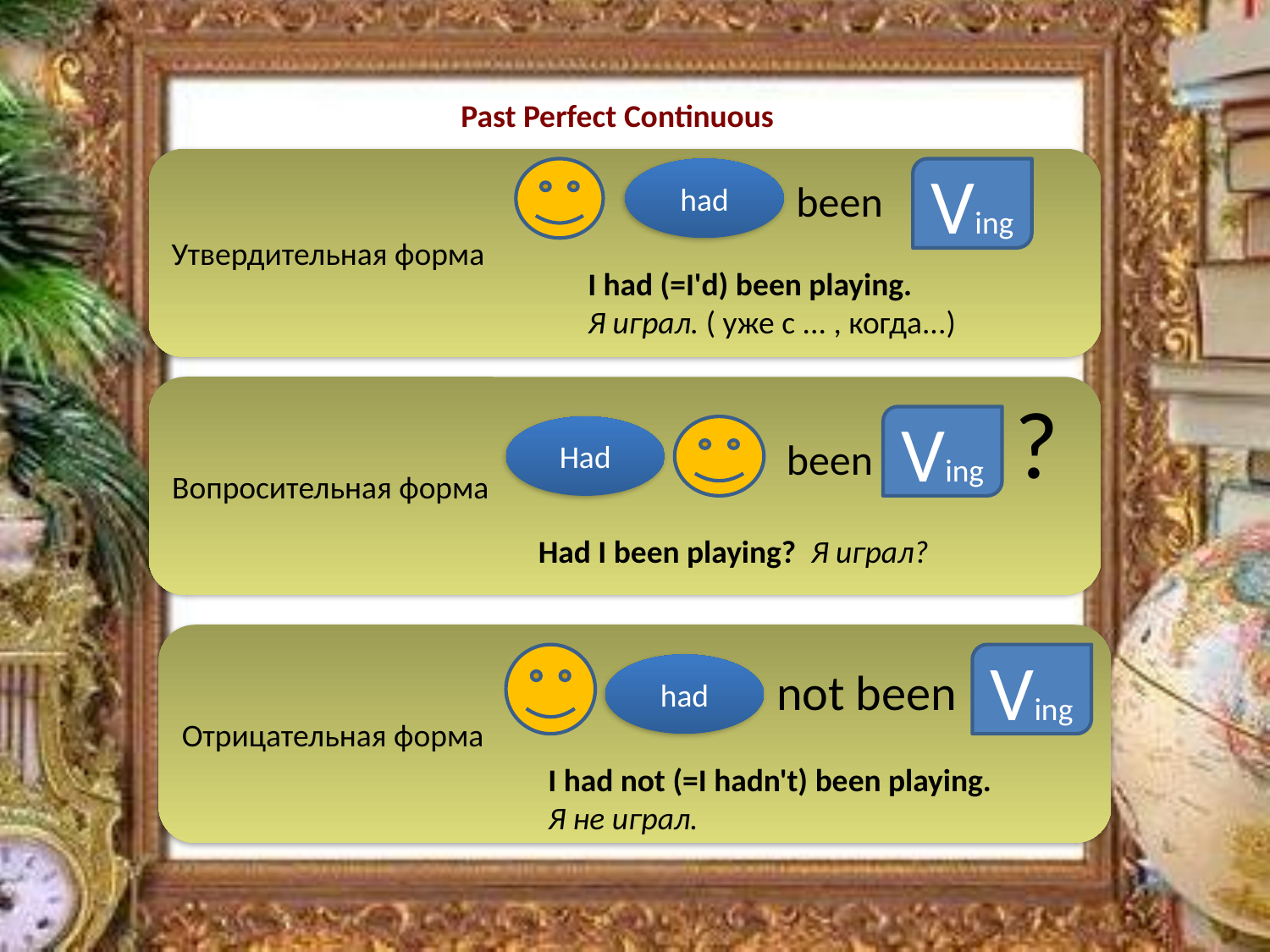

Past Perfect Continuous

Утвердительная форма

had
Ving
been
I had (=I'd) been playing.
Я играл. ( уже с ... , когда...)
Вопросительная форма
?
Ving
Had

been
Had I been playing?  Я играл?

Отрицательная форма

Ving
had
not been
I had not (=I hadn't) been playing.
Я не играл.